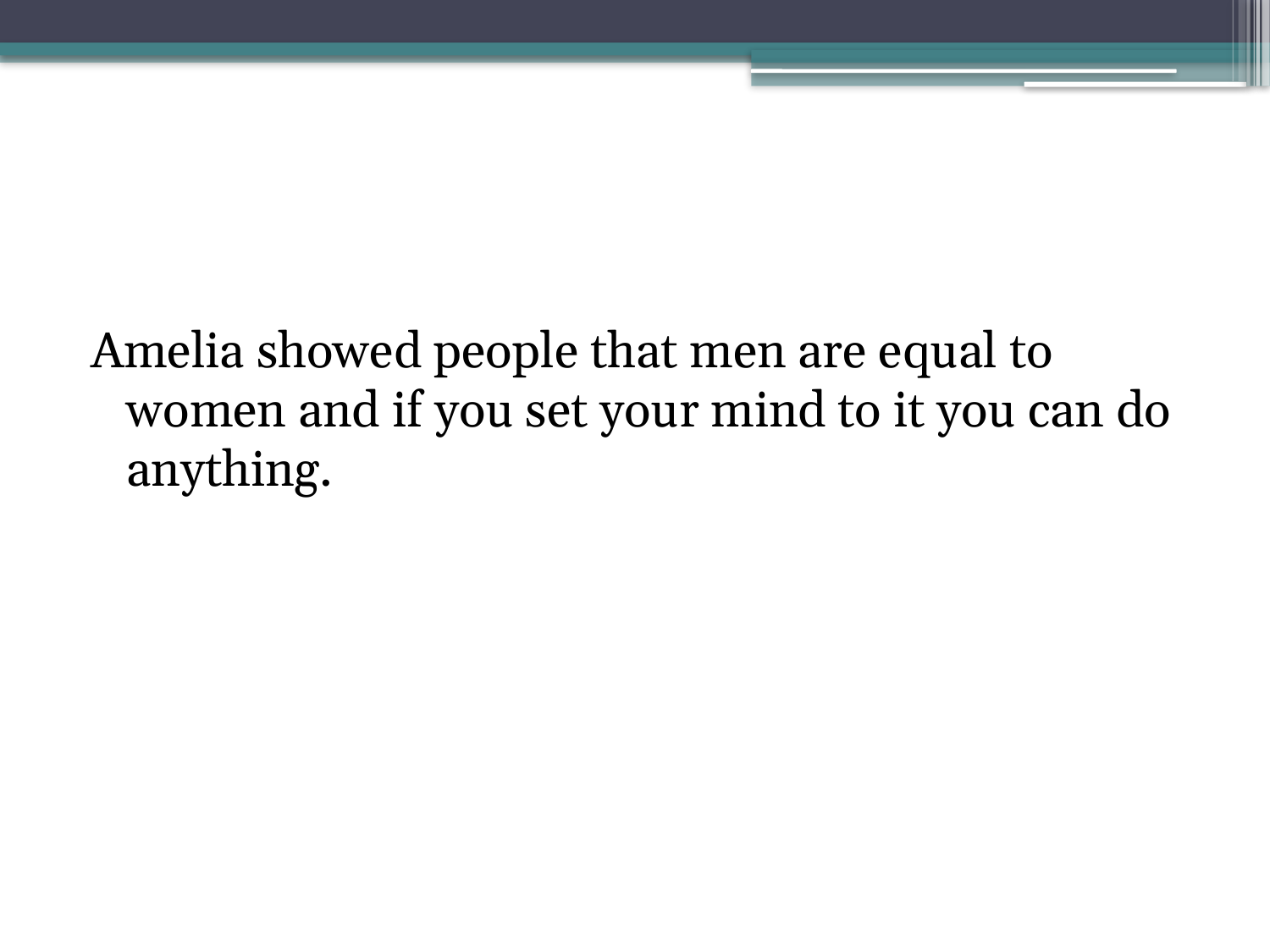

#
Amelia showed people that men are equal to women and if you set your mind to it you can do anything.